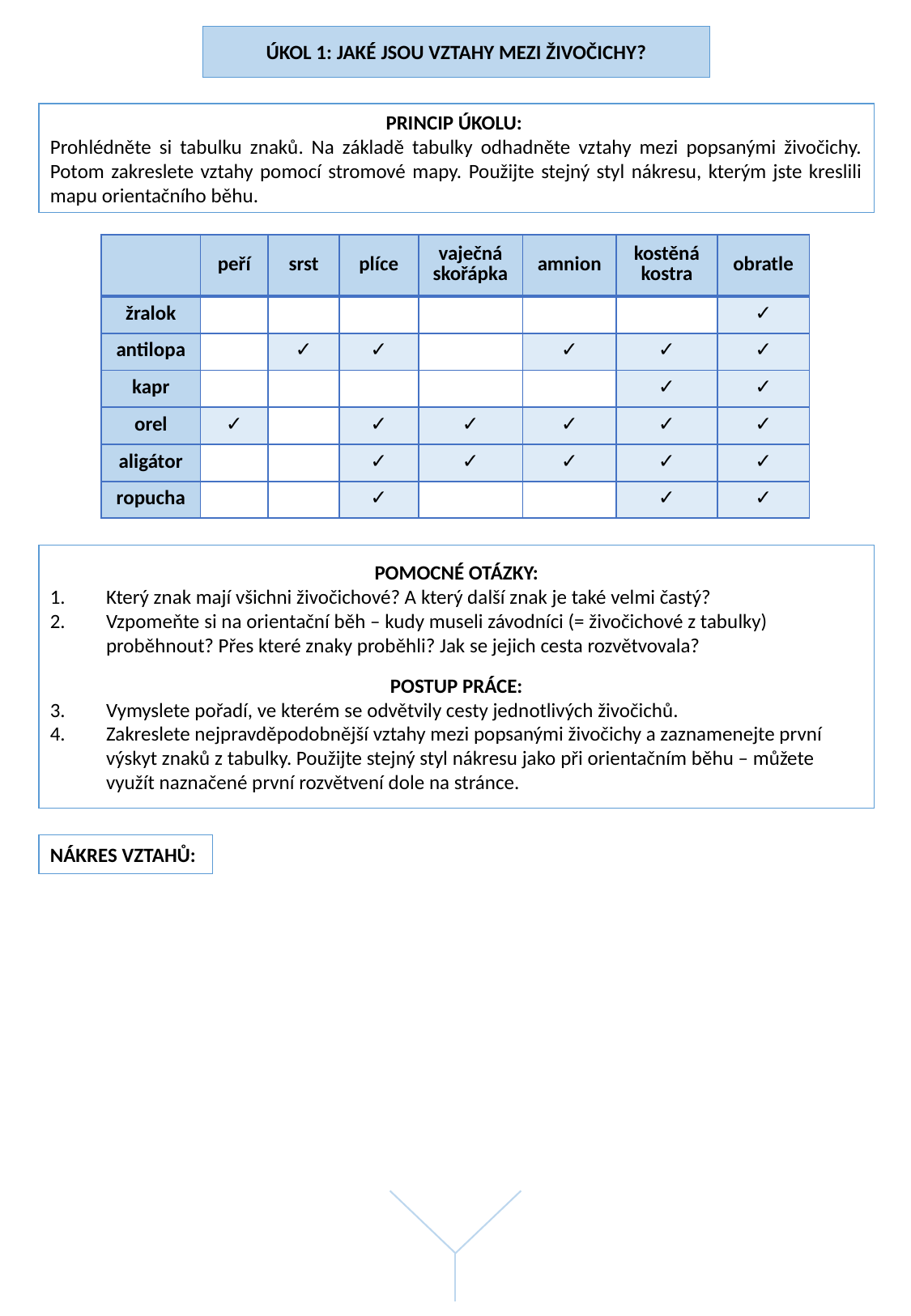

ÚKOL 1: JAKÉ JSOU VZTAHY MEZI ŽIVOČICHY?
PRINCIP ÚKOLU:
Prohlédněte si tabulku znaků. Na základě tabulky odhadněte vztahy mezi popsanými živočichy. Potom zakreslete vztahy pomocí stromové mapy. Použijte stejný styl nákresu, kterým jste kreslili mapu orientačního běhu.
|  | peří | srst | plíce | vaječná skořápka | amnion | kostěná kostra | obratle |
| --- | --- | --- | --- | --- | --- | --- | --- |
| žralok |  |  |  |  |  |  | ✓ |
| antilopa |  | ✓ | ✓ |  | ✓ | ✓ | ✓ |
| kapr |  |  |  |  |  | ✓ | ✓ |
| orel | ✓ |  | ✓ | ✓ | ✓ | ✓ | ✓ |
| aligátor |  |  | ✓ | ✓ | ✓ | ✓ | ✓ |
| ropucha |  |  | ✓ |  |  | ✓ | ✓ |
POMOCNÉ OTÁZKY:
Který znak mají všichni živočichové? A který další znak je také velmi častý?
Vzpomeňte si na orientační běh – kudy museli závodníci (= živočichové z tabulky) proběhnout? Přes které znaky proběhli? Jak se jejich cesta rozvětvovala?

POSTUP PRÁCE:
Vymyslete pořadí, ve kterém se odvětvily cesty jednotlivých živočichů.
Zakreslete nejpravděpodobnější vztahy mezi popsanými živočichy a zaznamenejte první výskyt znaků z tabulky. Použijte stejný styl nákresu jako při orientačním běhu – můžete využít naznačené první rozvětvení dole na stránce.
NÁKRES VZTAHŮ: